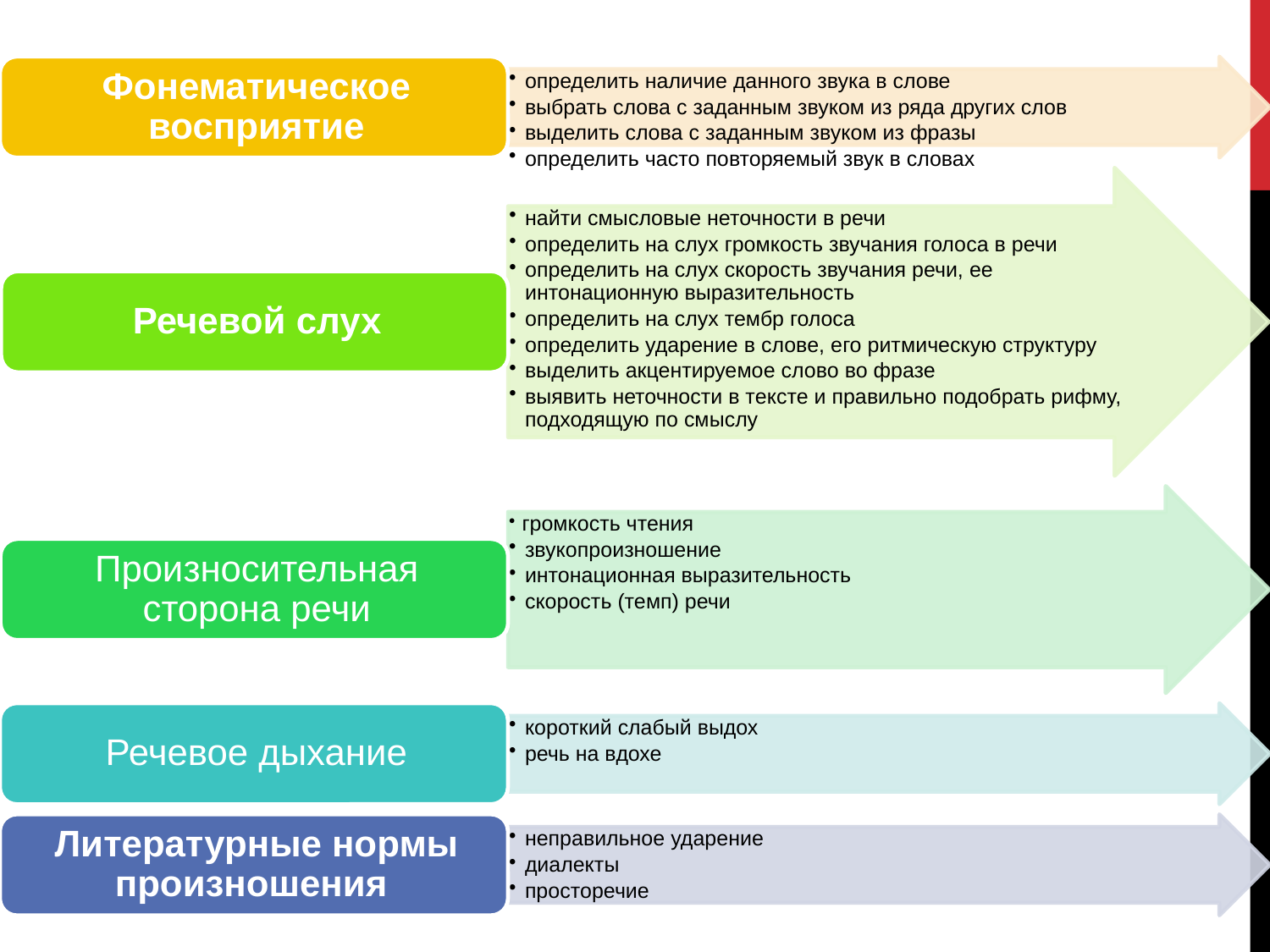

определить наличие данного звука в слове
выбрать слова с заданным звуком из ряда других слов
выделить слова с заданным звуком из фразы
определить часто повторяемый звук в словах
Фонематическое восприятие
найти смысловые неточности в речи
определить на слух громкость звучания голоса в речи
определить на слух скорость звучания речи, ее интонационную выразительность
определить на слух тембр голоса
определить ударение в слове, его ритмическую структуру
выделить акцентируемое слово во фразе
выявить неточности в тексте и правильно подобрать рифму, подходящую по смыслу
Речевой слух
 громкость чтения
звукопроизношение
интонационная выразительность
скорость (темп) речи

Произносительная сторона речи
короткий слабый выдох
речь на вдохе
Речевое дыхание
неправильное ударение
диалекты
просторечие
Литературные нормы произношения